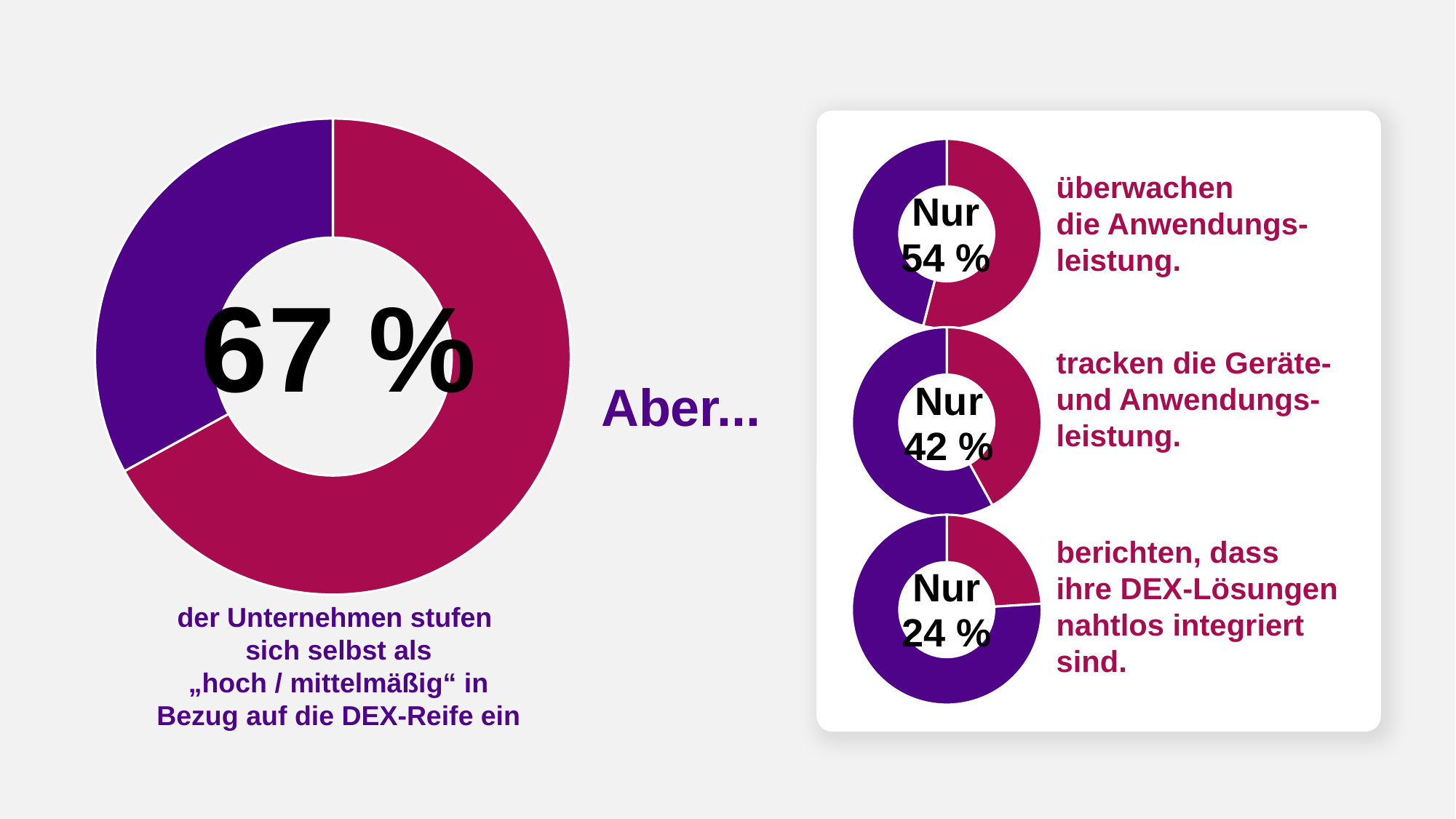

### Chart

| Category | Sales |
|---|---|
| 1st Qtr | 67.0 |
| 2nd Qtr | 33.0 |

### Chart

| Category | Sales |
|---|---|
| 1st Qtr | 54.0 |
| 2nd Qtr | 46.0 |
überwachen
die Anwendungs-
leistung.
Nur 54 %

### Chart

| Category | Sales |
|---|---|
| 1st Qtr | 42.0 |
| 2nd Qtr | 58.0 |
67 %
tracken die Geräte-
und Anwendungs-leistung.
Nur
42 %
Aber...

### Chart

| Category | Sales |
|---|---|
| 1st Qtr | 24.0 |
| 2nd Qtr | 76.0 |
berichten, dass
ihre DEX-Lösungen nahtlos integriert sind.
Nur 24 %
der Unternehmen stufen
sich selbst als
„hoch / mittelmäßig“ in Bezug auf die DEX-Reife ein